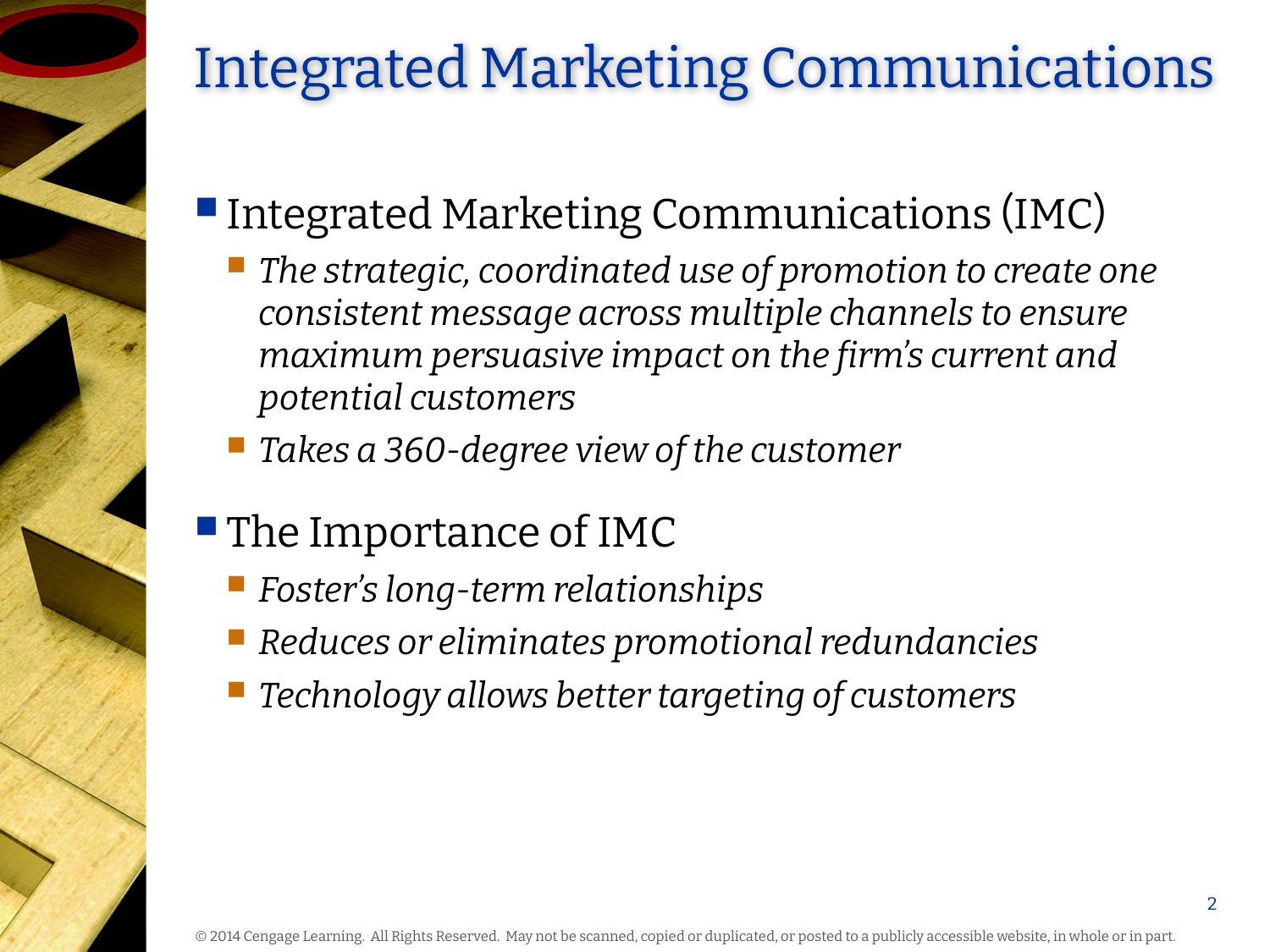

# Integrated Marketing Communications
Integrated Marketing Communications (IMC)
The strategic, coordinated use of promotion to create one consistent message across multiple channels to ensure maximum persuasive impact on the firm’s current and potential customers
Takes a 360-degree view of the customer
The Importance of IMC
Foster’s long-term relationships
Reduces or eliminates promotional redundancies
Technology allows better targeting of customers
2